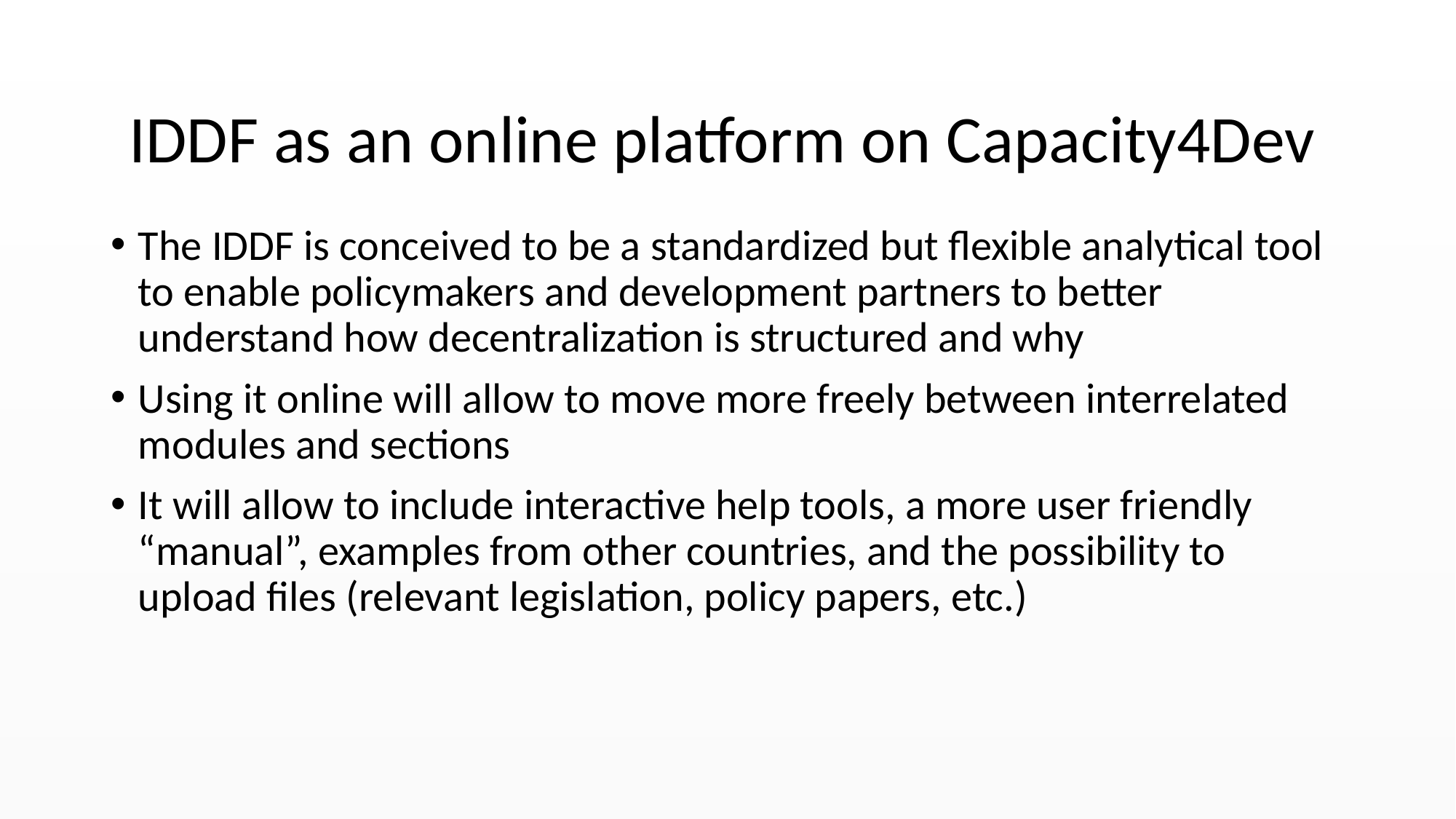

IDDF as an online platform on Capacity4Dev
The IDDF is conceived to be a standardized but flexible analytical tool to enable policymakers and development partners to better understand how decentralization is structured and why
Using it online will allow to move more freely between interrelated modules and sections
It will allow to include interactive help tools, a more user friendly “manual”, examples from other countries, and the possibility to upload files (relevant legislation, policy papers, etc.)